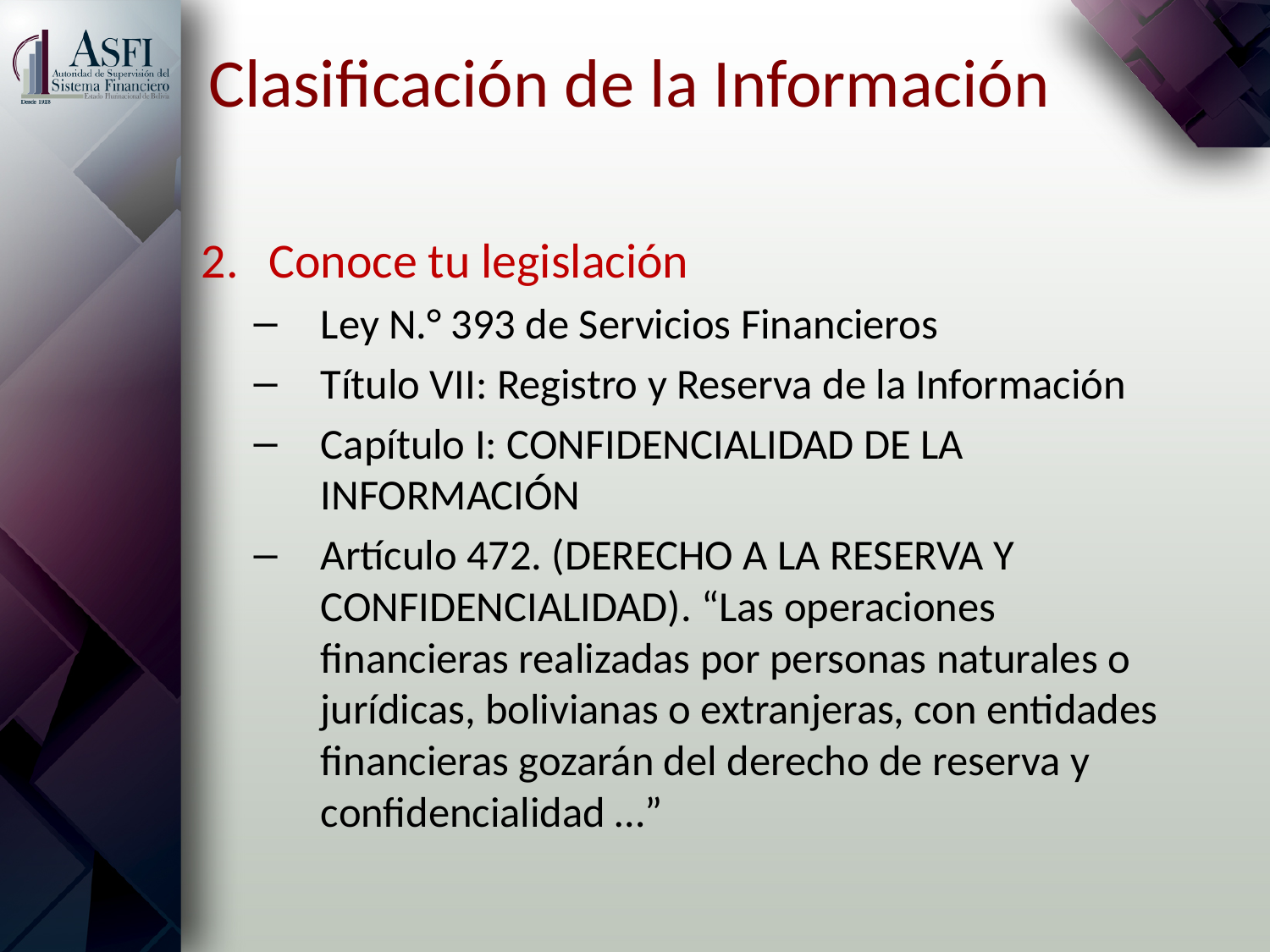

# Clasificación de la Información
Conoce tu legislación
Ley N.° 393 de Servicios Financieros
Título VII: Registro y Reserva de la Información
Capítulo I: CONFIDENCIALIDAD DE LA INFORMACIÓN
Artículo 472. (DERECHO A LA RESERVA Y CONFIDENCIALIDAD). “Las operaciones financieras realizadas por personas naturales o jurídicas, bolivianas o extranjeras, con entidades financieras gozarán del derecho de reserva y confidencialidad …”